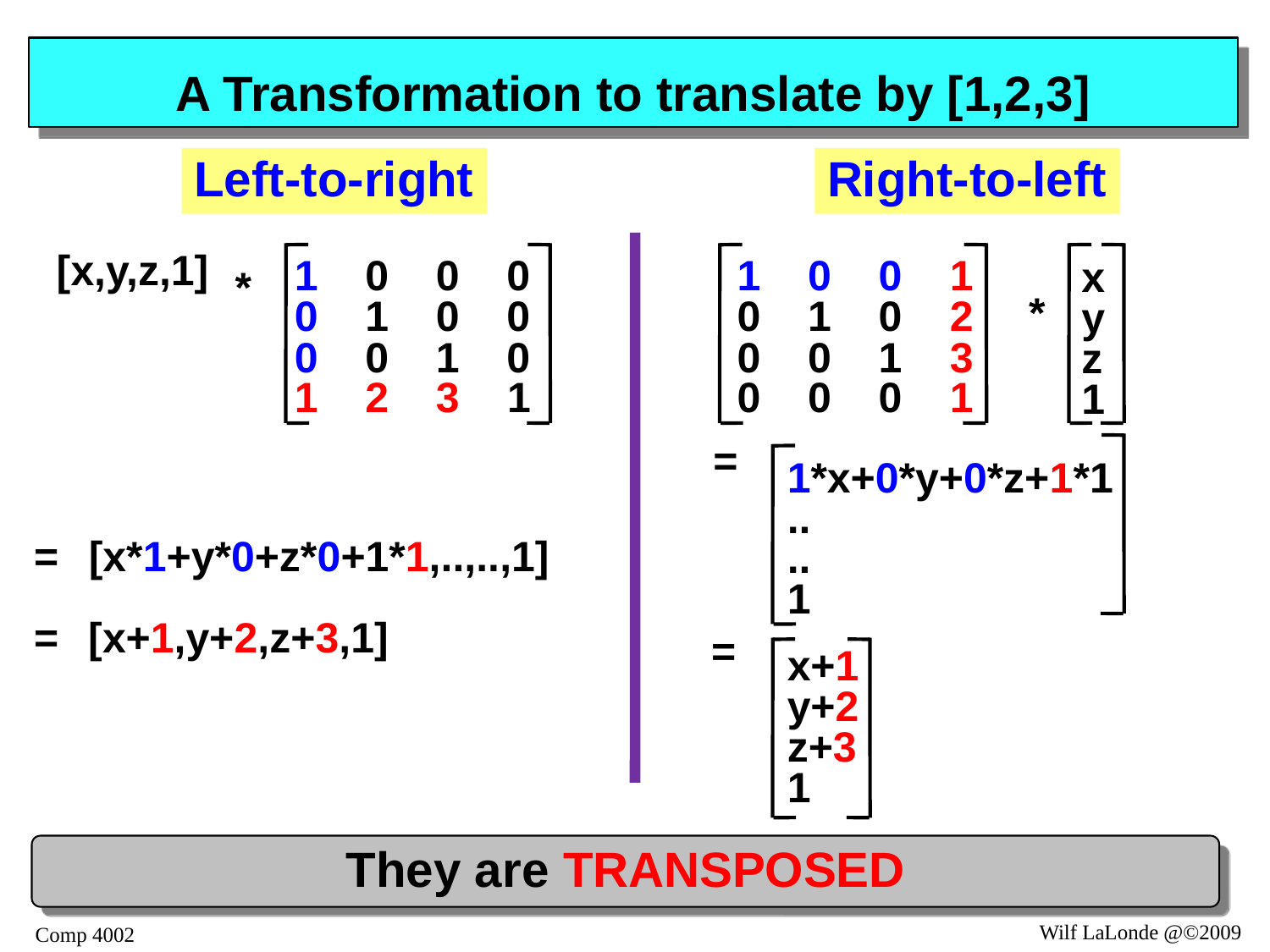

# A Transformation to translate by [1,2,3]
Left-to-right
Right-to-left
[x,y,z,1]

1    0    0    0
0    1    0    0
0    0    1    0
1    2    3    1
1    0    0    1
0    1    0    2
0    0    1    3
0    0    0    1
x
y
z
1
*
*
=

1*x+0*y+0*z+1*1
..
..
1
=
[x*1+y*0+z*0+1*1,..,..,1]
=
[x+1,y+2,z+3,1]
=

x+1
y+2
z+3
1
They are TRANSPOSED